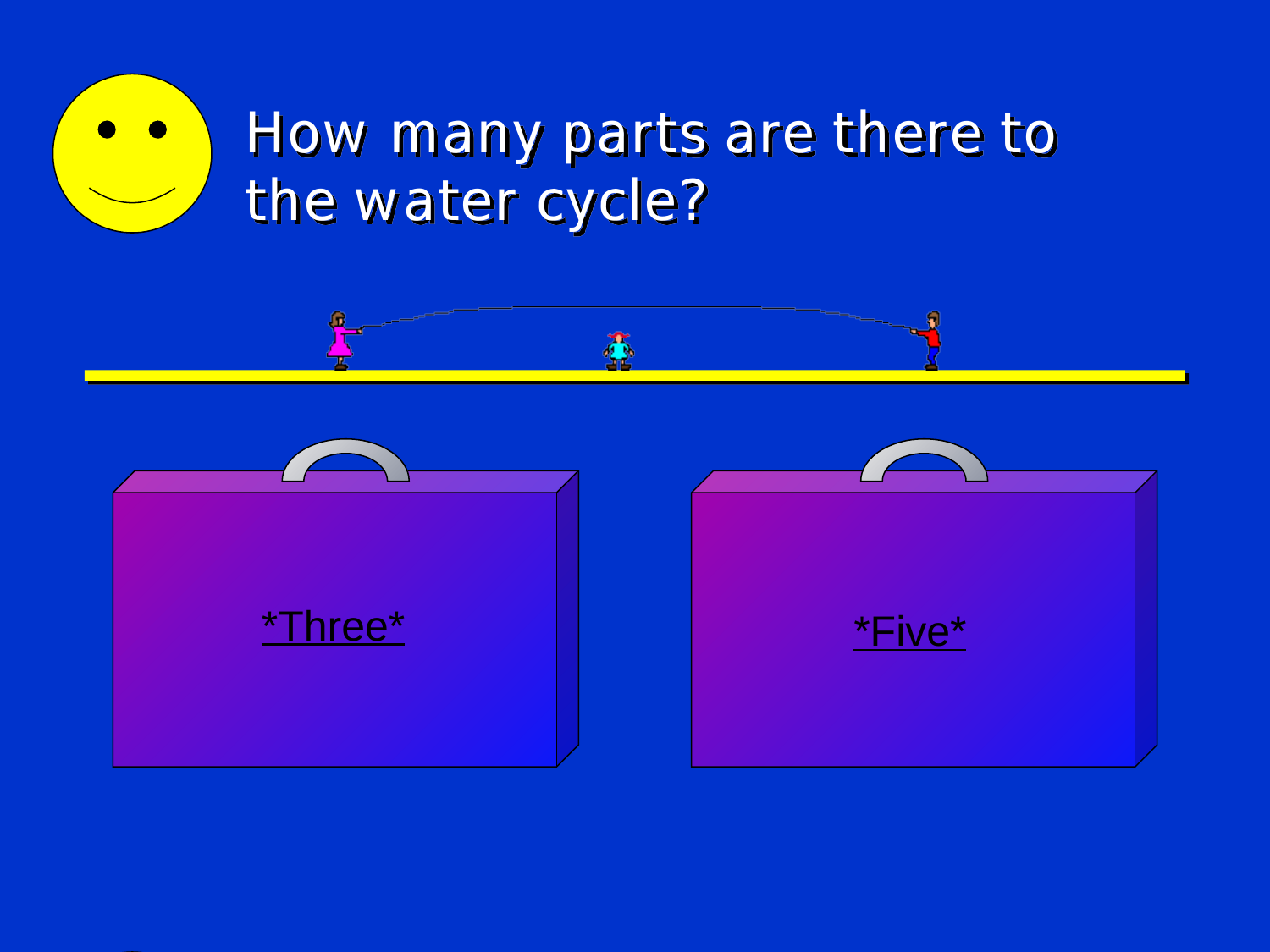

# How many parts are there to the water cycle?
*Three*
*Five*